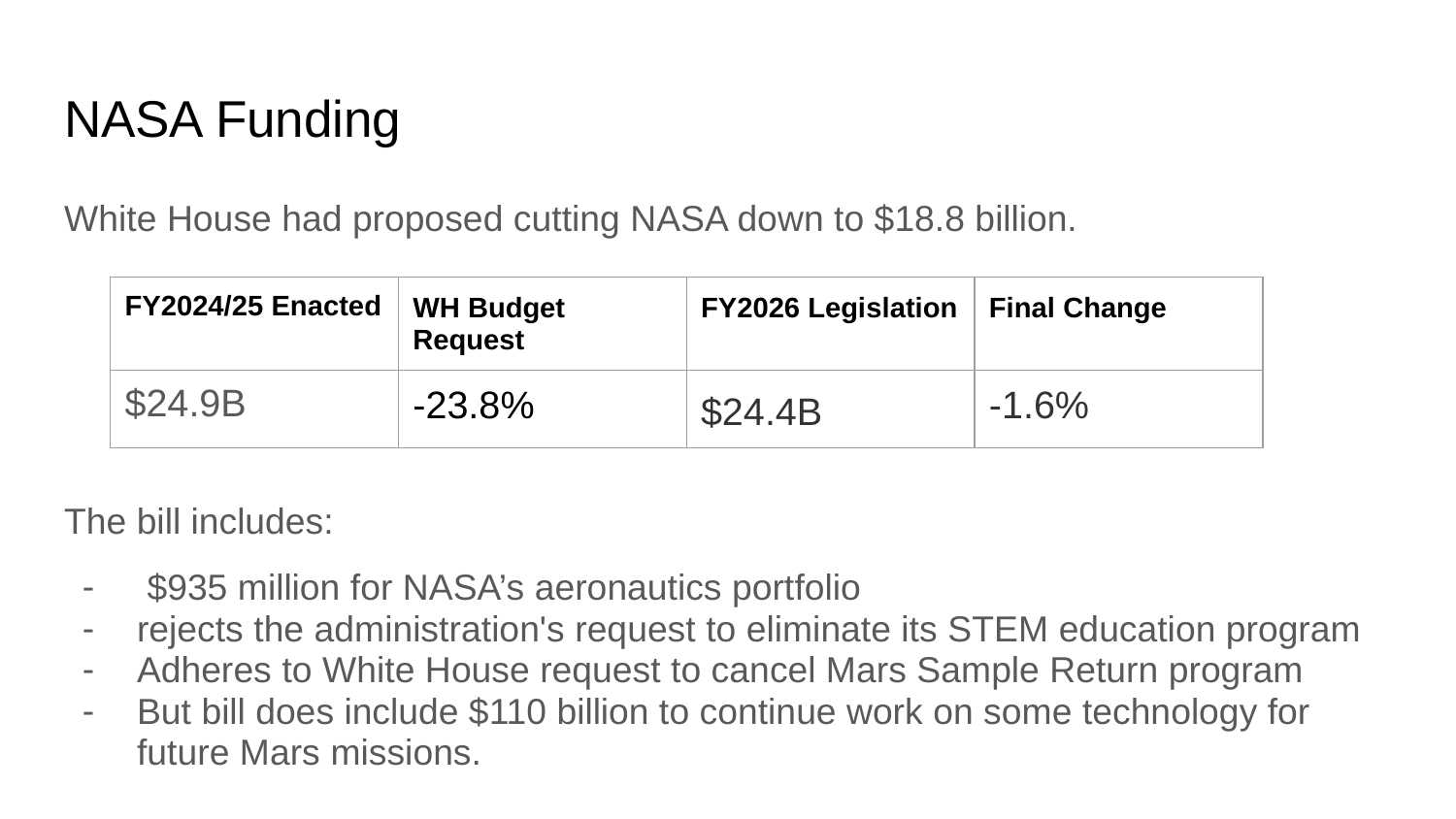

# NASA Funding
White House had proposed cutting NASA down to $18.8 billion.

The bill includes:
 $935 million for NASA’s aeronautics portfolio
rejects the administration's request to eliminate its STEM education program
Adheres to White House request to cancel Mars Sample Return program
But bill does include $110 billion to continue work on some technology for future Mars missions.

| FY2024/25 Enacted | WH Budget Request | FY2026 Legislation | Final Change |
| --- | --- | --- | --- |
| $24.9B | -23.8% | $24.4B | -1.6% |